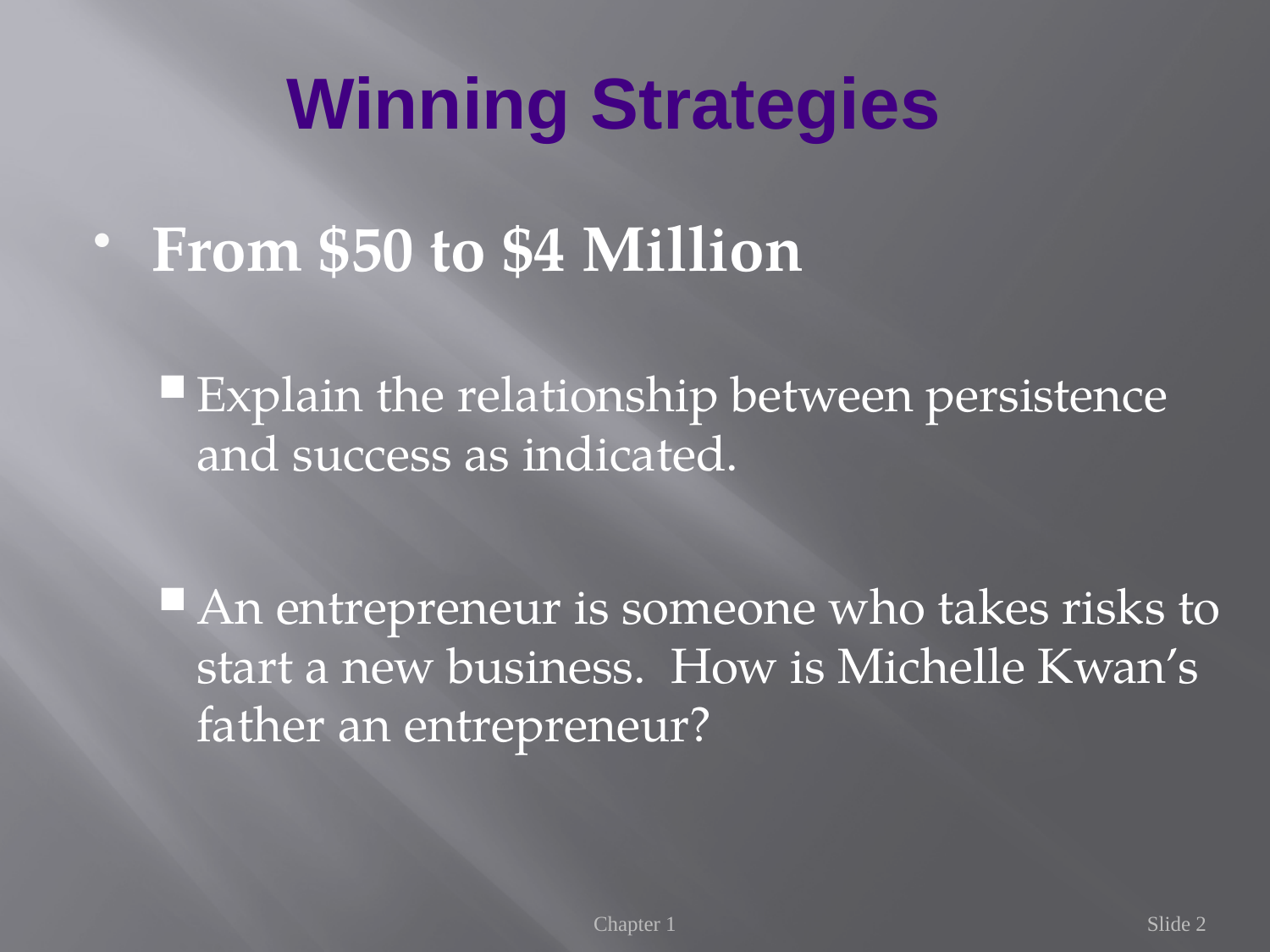

# Winning Strategies
From $50 to $4 Million

Explain the relationship between persistence and success as indicated.

An entrepreneur is someone who takes risks to start a new business.  How is Michelle Kwan’s father an entrepreneur?
Chapter 1
Slide 2